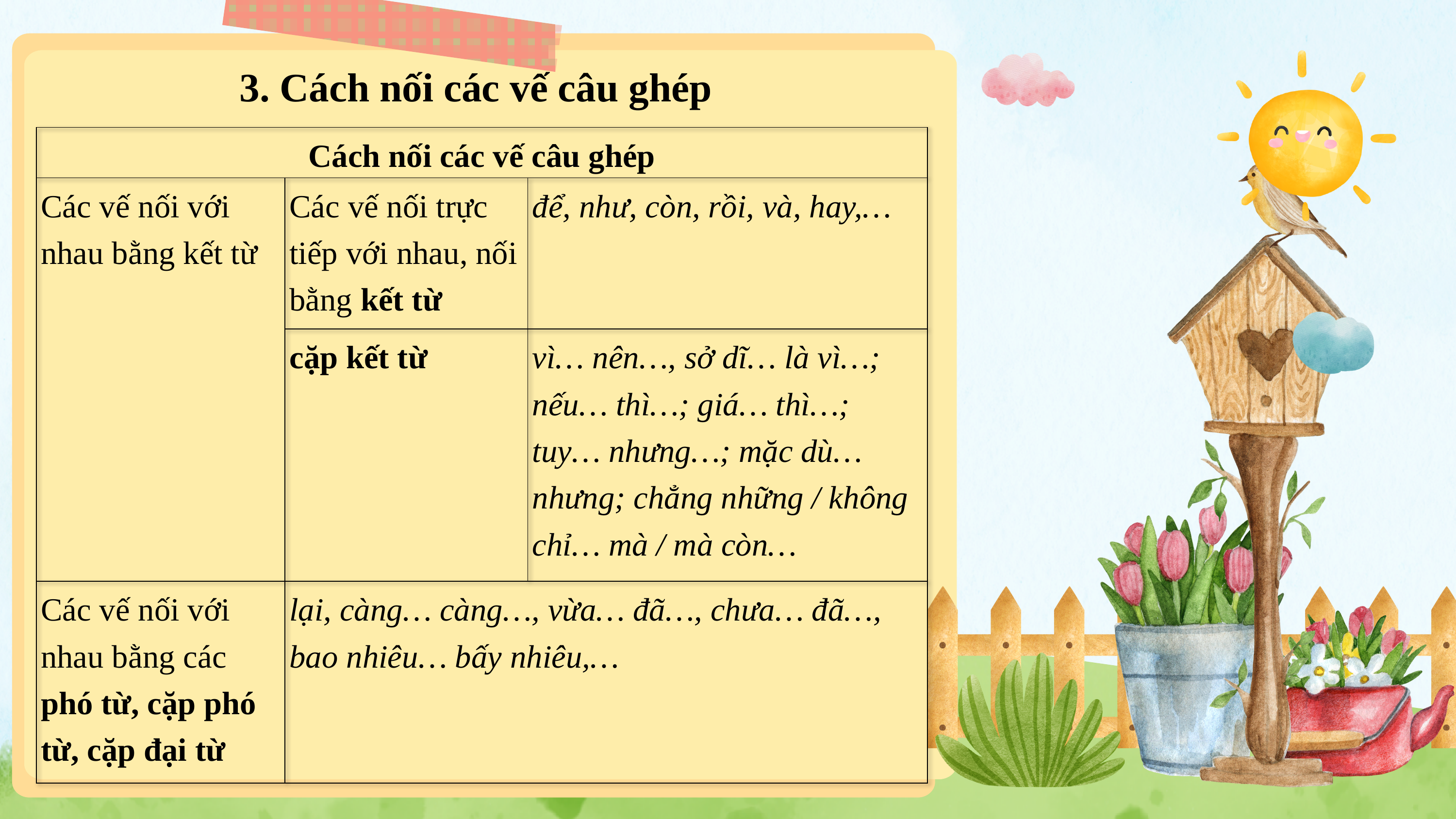

3. Cách nối các vế câu ghép

| Cách nối các vế câu ghép |  |  |
| --- | --- | --- |
| Các vế nối với nhau bằng kết từ | Các vế nối trực tiếp với nhau, nối bằng kết từ | để, như, còn, rồi, và, hay,… |
|  | cặp kết từ | vì… nên…, sở dĩ… là vì…; nếu… thì…; giá… thì…; tuy… nhưng…; mặc dù… nhưng; chẳng những / không chỉ… mà / mà còn… |
| Các vế nối với nhau bằng các phó từ, cặp phó từ, cặp đại từ | lại, càng… càng…, vừa… đã…, chưa… đã…, bao nhiêu… bấy nhiêu,… |  |